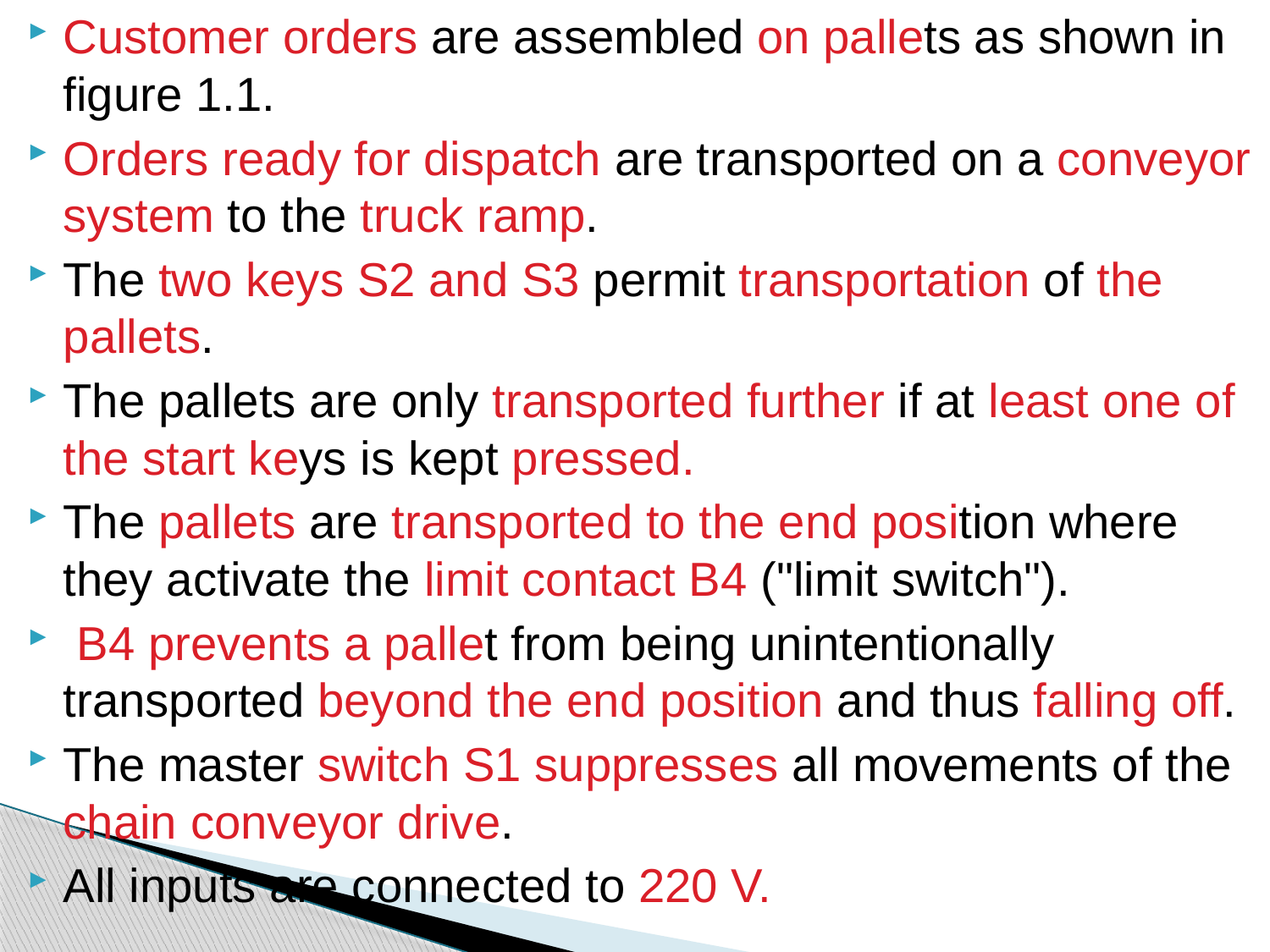

Customer orders are assembled on pallets as shown in figure 1.1.
Orders ready for dispatch are transported on a conveyor system to the truck ramp.
The two keys S2 and S3 permit transportation of the pallets.
The pallets are only transported further if at least one of the start keys is kept pressed.
The pallets are transported to the end position where they activate the limit contact B4 ("limit switch").
 B4 prevents a pallet from being unintentionally transported beyond the end position and thus falling off.
The master switch S1 suppresses all movements of the chain conveyor drive.
All inputs are connected to 220 V.